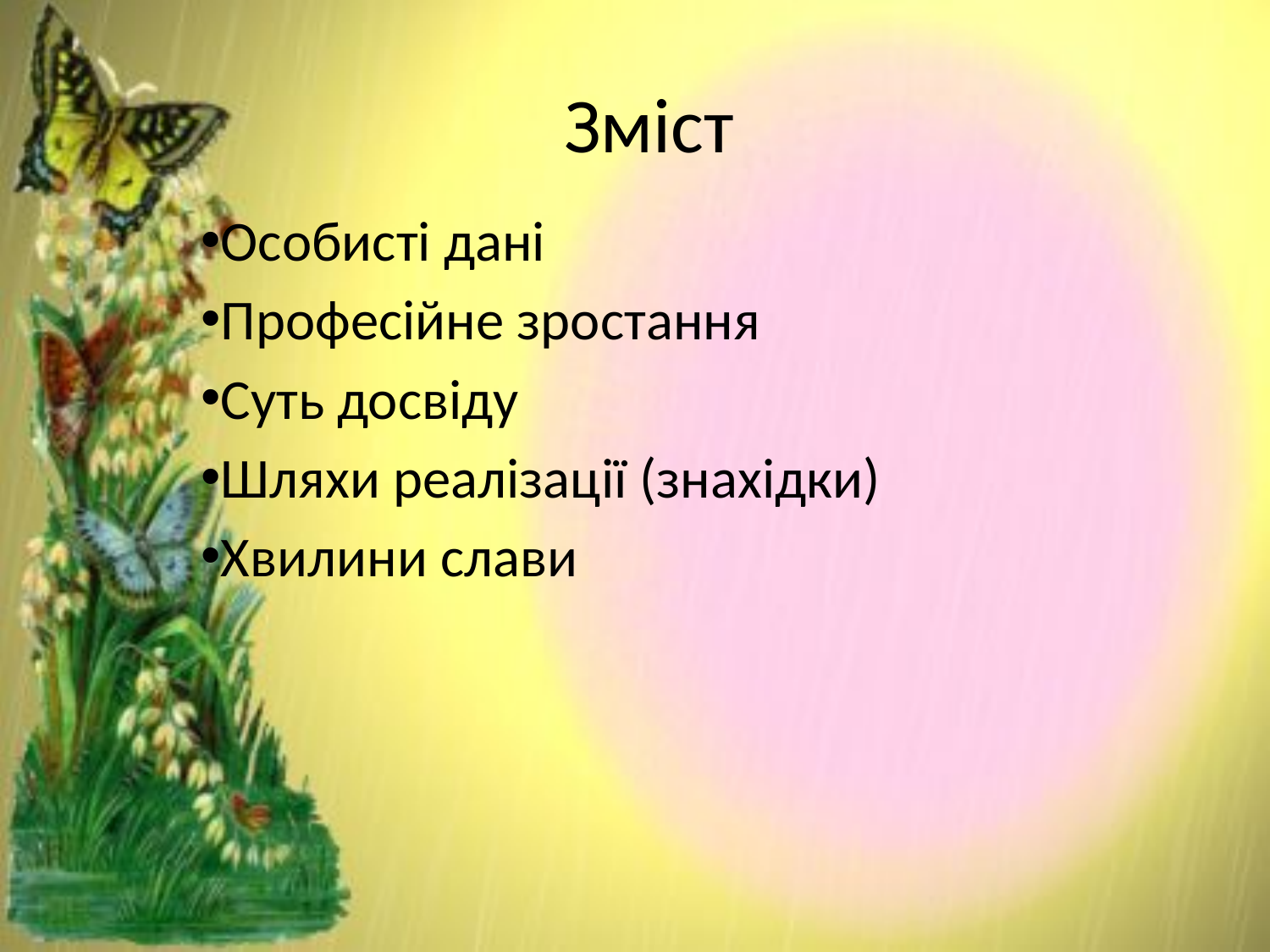

# Зміст
Особисті дані
Професійне зростання
Суть досвіду
Шляхи реалізації (знахідки)
Хвилини слави